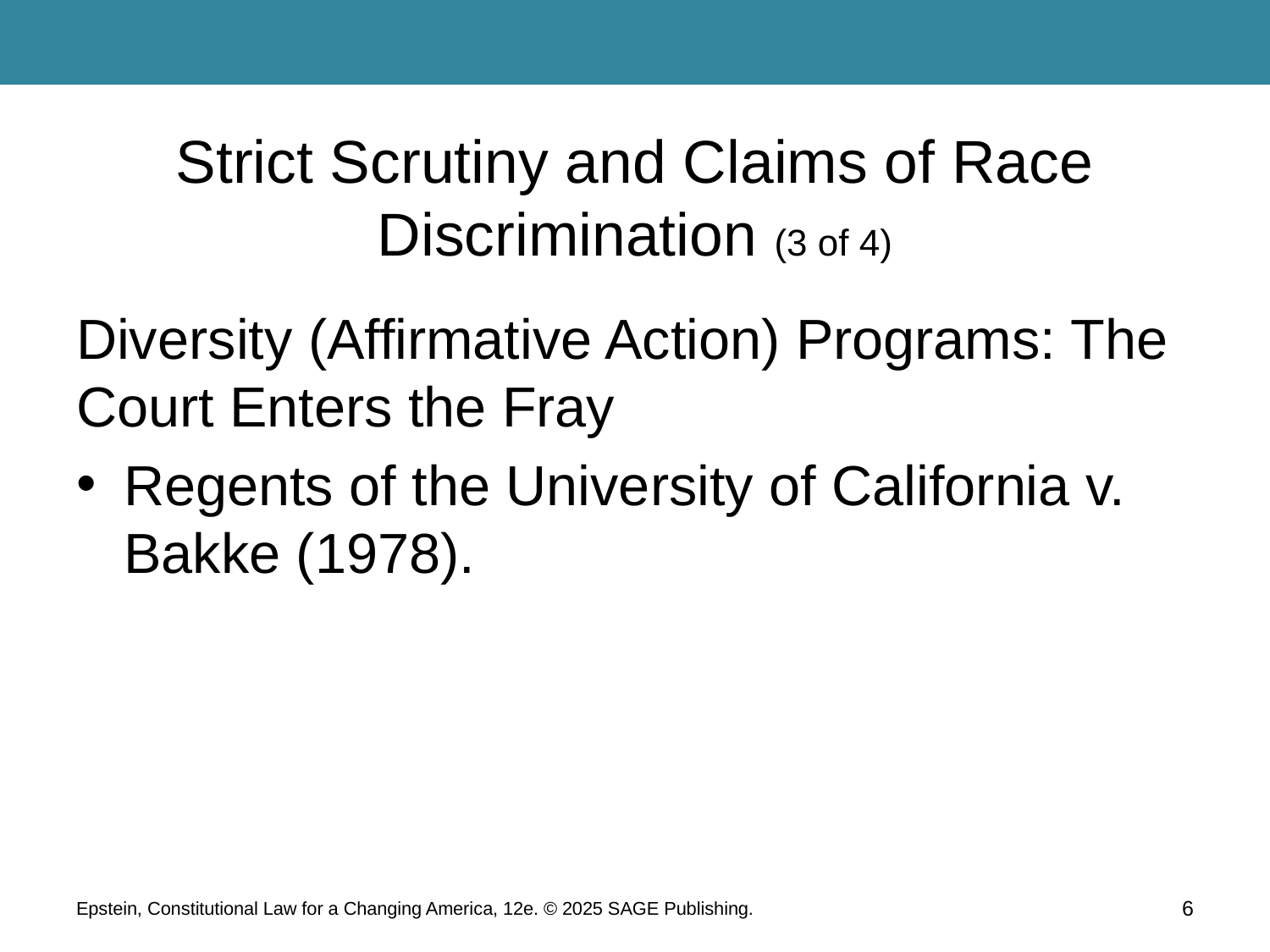

# Strict Scrutiny and Claims of Race Discrimination (3 of 4)
Diversity (Affirmative Action) Programs: The Court Enters the Fray
Regents of the University of California v. Bakke (1978).
Epstein, Constitutional Law for a Changing America, 12e. © 2025 SAGE Publishing.
6